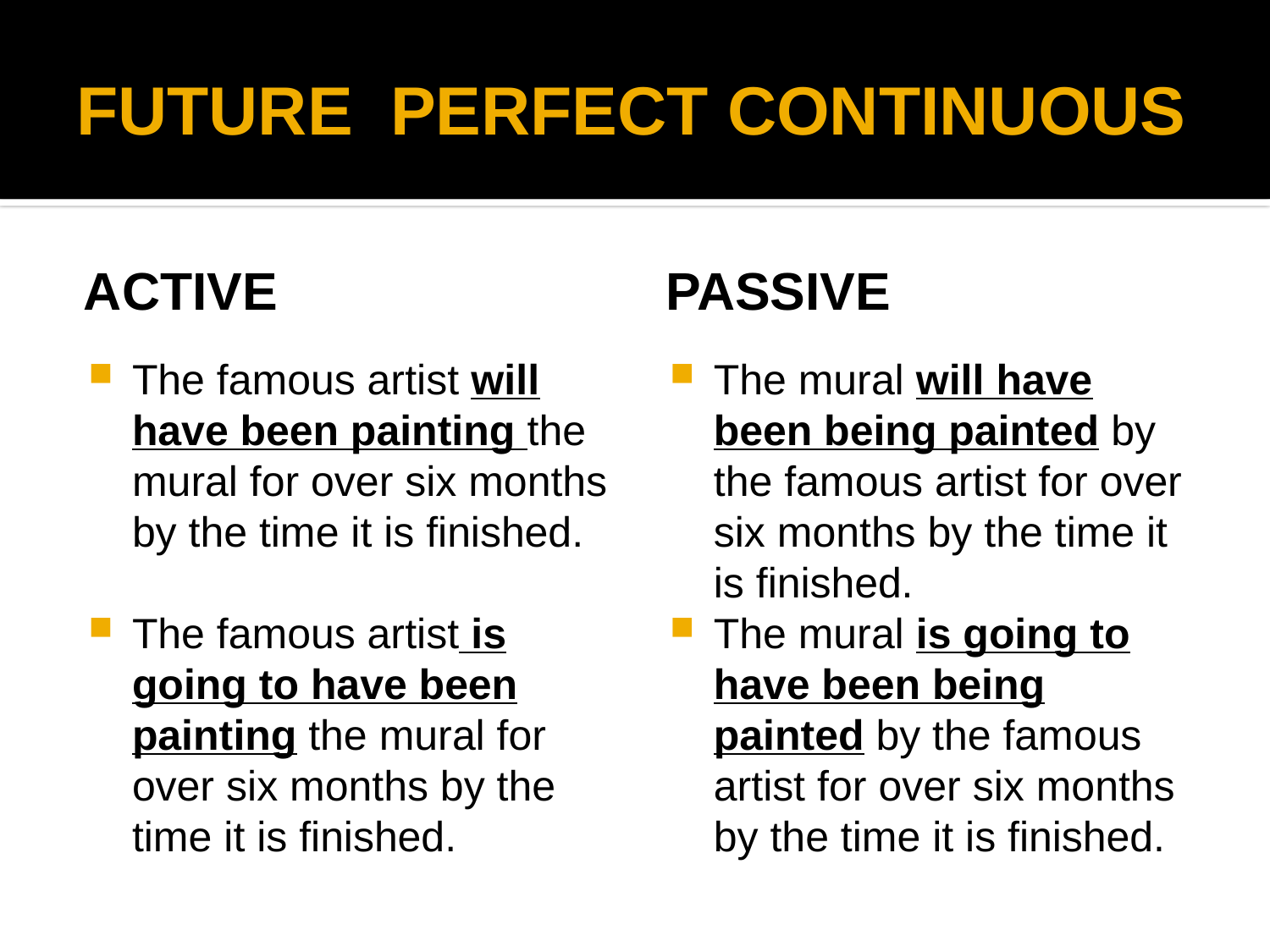

# FUTURE  PERFECT CONTINUOUS
active
passive
The famous artist will have been painting the mural for over six months by the time it is finished.

The famous artist is going to have been painting the mural for over six months by the time it is finished.
The mural will have been being painted by the famous artist for over six months by the time it is finished.
The mural is going to have been being painted by the famous artist for over six months by the time it is finished.